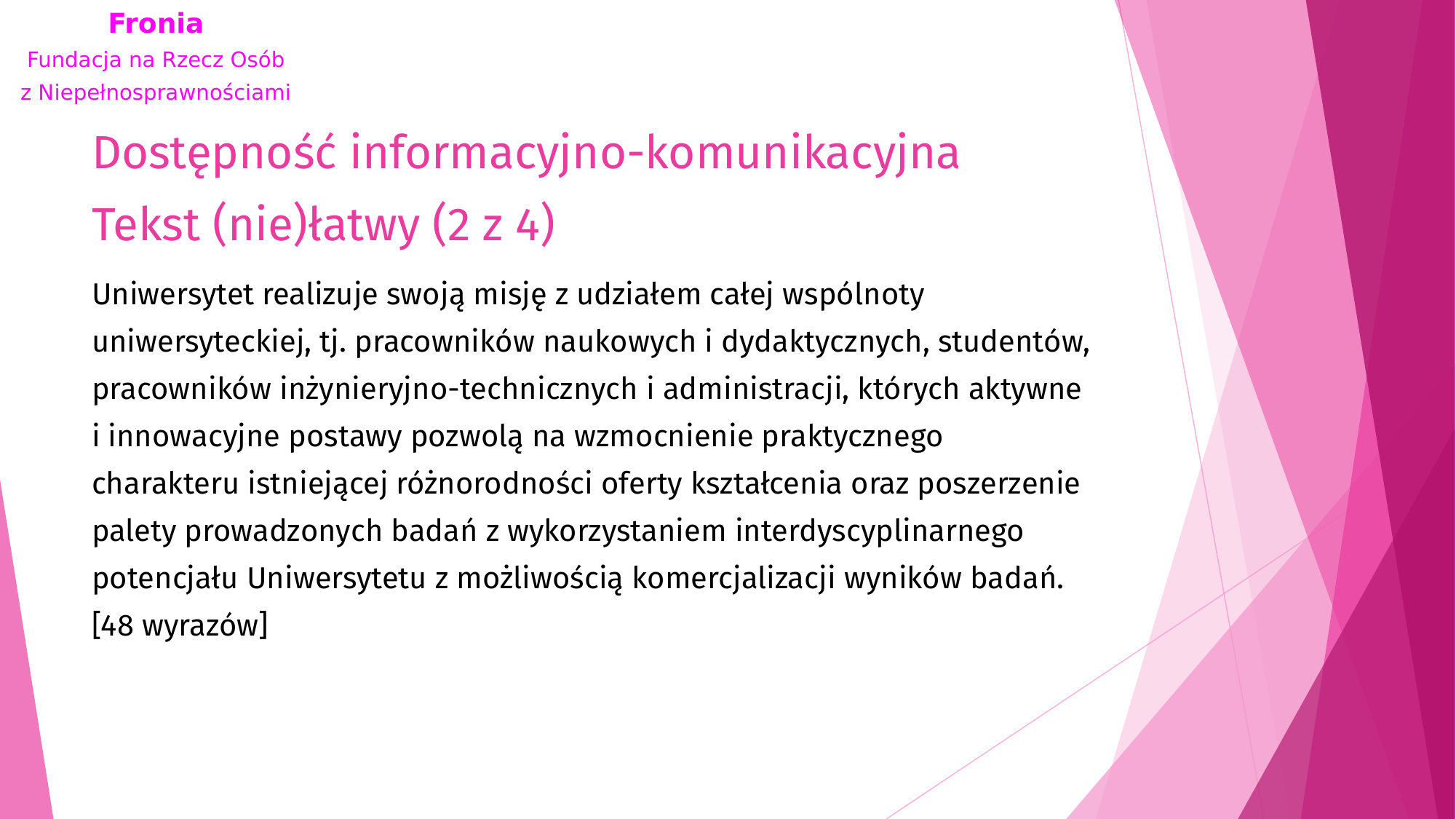

# Dostępność informacyjno-komunikacyjna Tekst (nie)łatwy (2 z 4)
Uniwersytet realizuje swoją misję z udziałem całej wspólnoty uniwersyteckiej, tj. pracowników naukowych i dydaktycznych, studentów, pracowników inżynieryjno-technicznych i administracji, których aktywne i innowacyjne postawy pozwolą na wzmocnienie praktycznego charakteru istniejącej różnorodności oferty kształcenia oraz poszerzenie palety prowadzonych badań z wykorzystaniem interdyscyplinarnego potencjału Uniwersytetu z możliwością komercjalizacji wyników badań. [48 wyrazów]